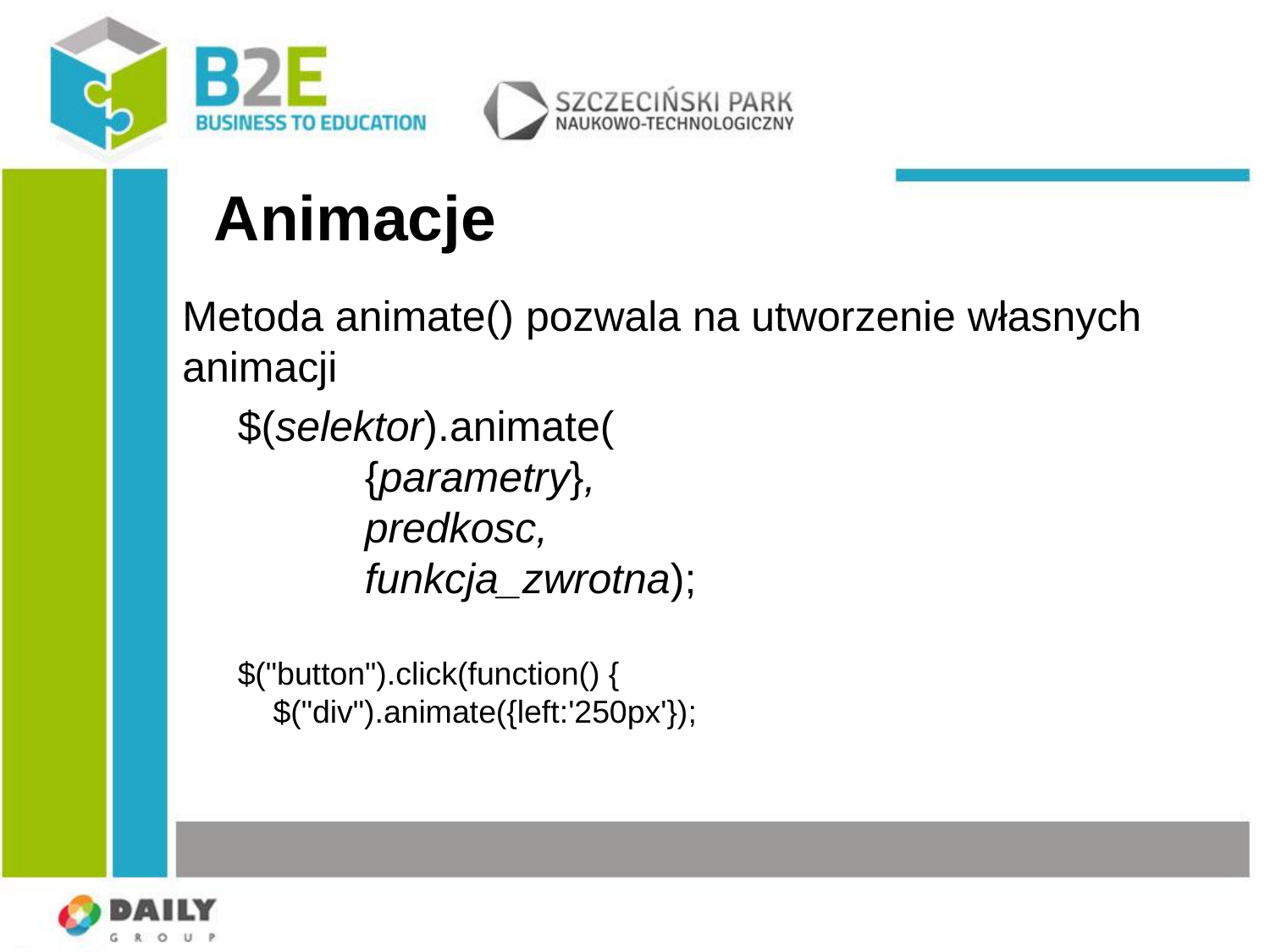

Animacje
Metoda animate() pozwala na utworzenie własnych animacji
$(selektor).animate(
	{parametry},
	predkosc,
	funkcja_zwrotna);
$("button").click(function() {
    $("div").animate({left:'250px'});